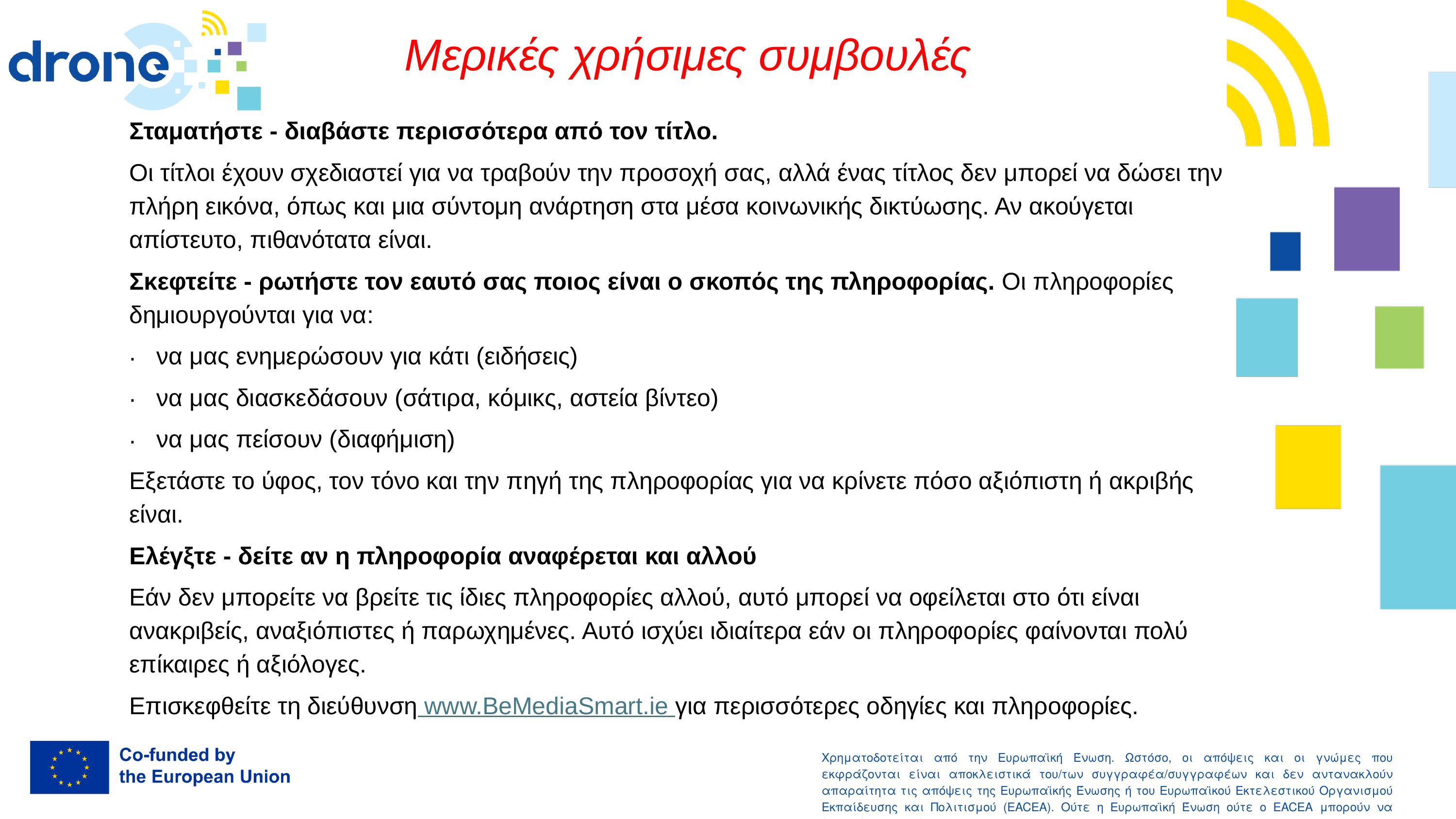

Μερικές χρήσιμες συμβουλές
Σταματήστε - διαβάστε περισσότερα από τον τίτλο.
Οι τίτλοι έχουν σχεδιαστεί για να τραβούν την προσοχή σας, αλλά ένας τίτλος δεν μπορεί να δώσει την πλήρη εικόνα, όπως και μια σύντομη ανάρτηση στα μέσα κοινωνικής δικτύωσης. Αν ακούγεται απίστευτο, πιθανότατα είναι.
Σκεφτείτε - ρωτήστε τον εαυτό σας ποιος είναι ο σκοπός της πληροφορίας. Οι πληροφορίες δημιουργούνται για να:
να μας ενημερώσουν για κάτι (ειδήσεις)
να μας διασκεδάσουν (σάτιρα, κόμικς, αστεία βίντεο)
να μας πείσουν (διαφήμιση)
Εξετάστε το ύφος, τον τόνο και την πηγή της πληροφορίας για να κρίνετε πόσο αξιόπιστη ή ακριβής είναι.
Ελέγξτε - δείτε αν η πληροφορία αναφέρεται και αλλού
Εάν δεν μπορείτε να βρείτε τις ίδιες πληροφορίες αλλού, αυτό μπορεί να οφείλεται στο ότι είναι ανακριβείς, αναξιόπιστες ή παρωχημένες. Αυτό ισχύει ιδιαίτερα εάν οι πληροφορίες φαίνονται πολύ επίκαιρες ή αξιόλογες.
Επισκεφθείτε τη διεύθυνση www.BeMediaSmart.ie για περισσότερες οδηγίες και πληροφορίες.
.
02.
01.
03.
04.

Χρηματοδοτείται από την Ευρωπαϊκή Ένωση. Ωστόσο, οι απόψεις και οι γνώμες που εκφράζονται είναι αποκλειστικά του/των συγγραφέα/συγγραφέων και δεν αντανακλούν απαραίτητα τις απόψεις της Ευρωπαϊκής Ένωσης ή του Ευρωπαϊκού Εκτελεστικού Οργανισμού Εκπαίδευσης και Πολιτισμού (EACEA). Ούτε η Ευρωπαϊκή Ένωση ούτε ο EACEA μπορούν να θεωρηθούν υπεύθυνοι για αυτές.